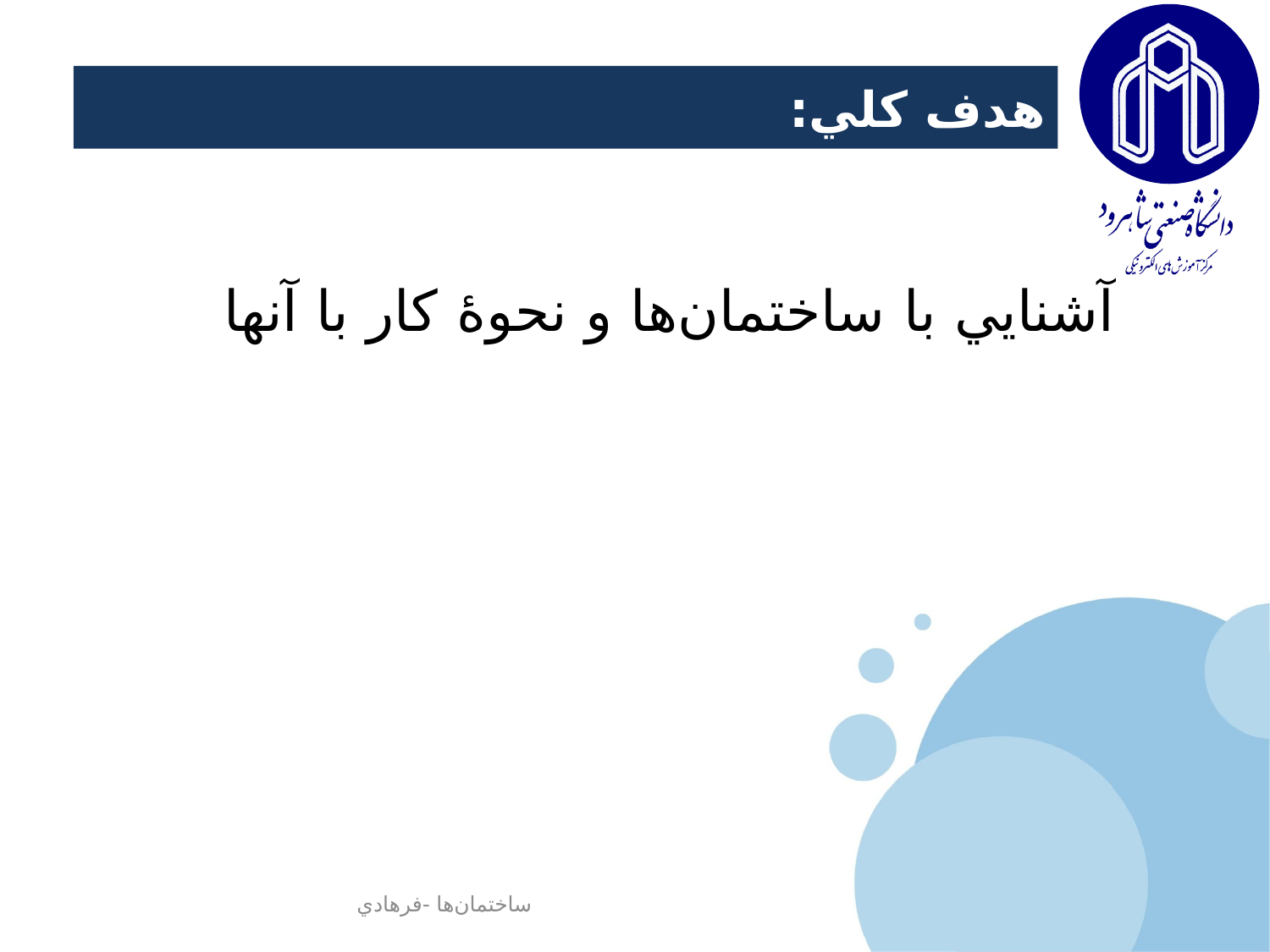

# هدف کلي:
آشنايي با ساختمان‌ها و نحوۀ کار با آنها
ساختمان‌ها -فرهادي